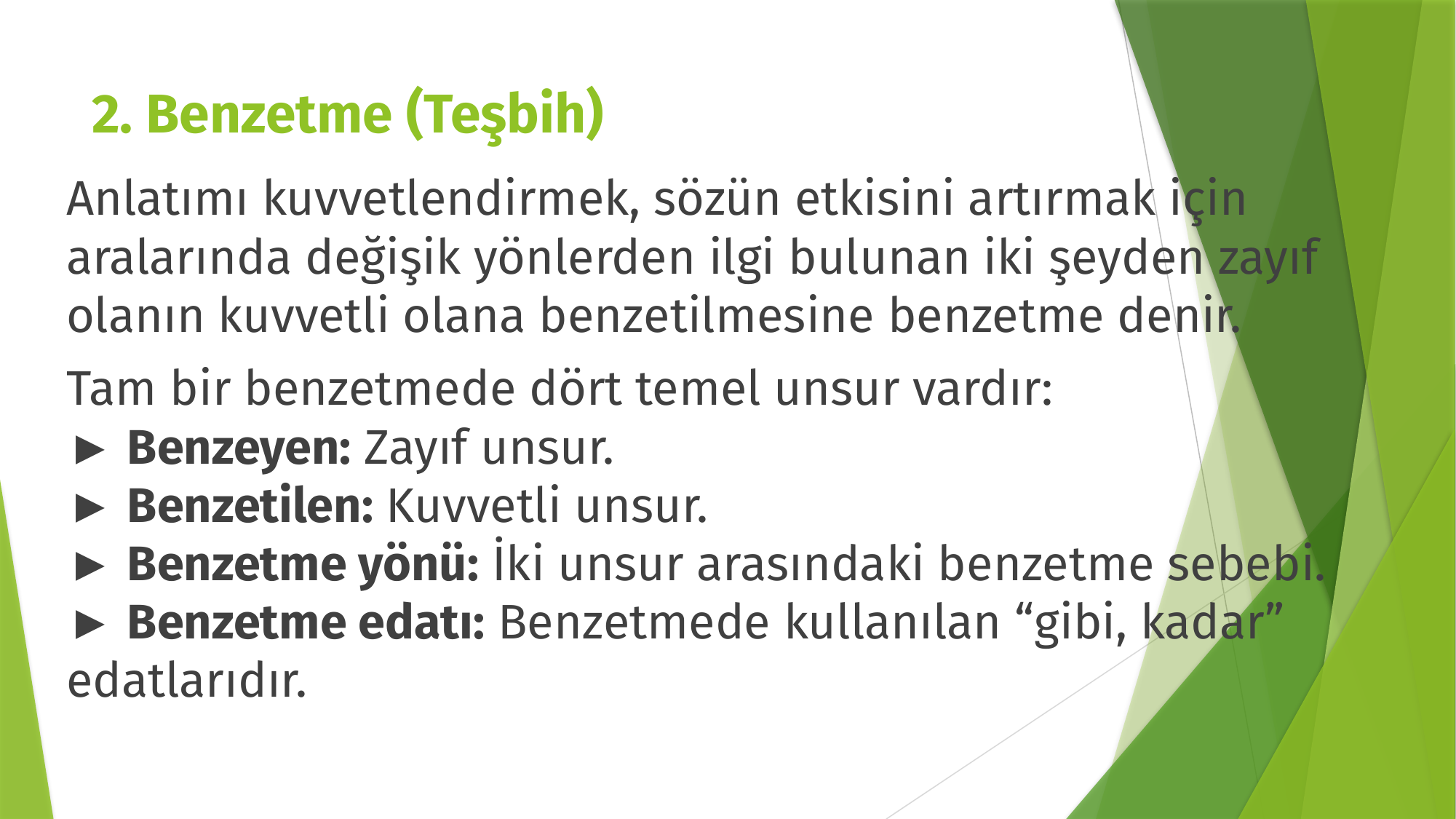

# 2. Benzetme (Teşbih)
Anlatımı kuvvetlendirmek, sözün etkisini artırmak için aralarında değişik yönlerden ilgi bulunan iki şeyden zayıf olanın kuvvetli olana benzetilmesine benzetme denir.
Tam bir benzetmede dört temel unsur vardır:
► Benzeyen: Zayıf unsur.
► Benzetilen: Kuvvetli unsur.
► Benzetme yönü: İki unsur arasındaki benzetme sebebi.
► Benzetme edatı: Benzetmede kullanılan “gibi, kadar” edatlarıdır.